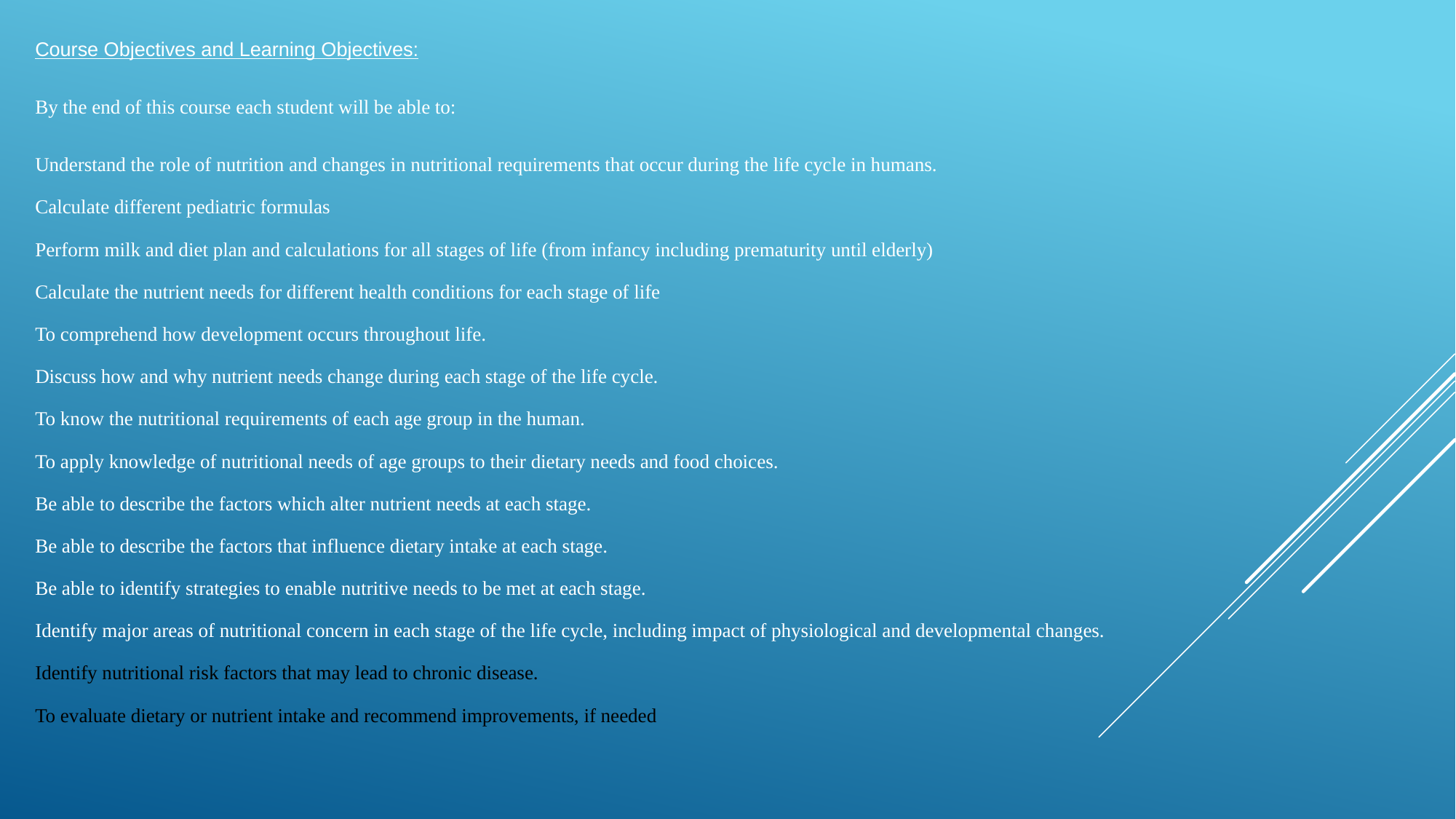

Course Objectives and Learning Objectives:
By the end of this course each student will be able to:
Understand the role of nutrition and changes in nutritional requirements that occur during the life cycle in humans.
Calculate different pediatric formulas
Perform milk and diet plan and calculations for all stages of life (from infancy including prematurity until elderly)
Calculate the nutrient needs for different health conditions for each stage of life
To comprehend how development occurs throughout life.
Discuss how and why nutrient needs change during each stage of the life cycle.
To know the nutritional requirements of each age group in the human.
To apply knowledge of nutritional needs of age groups to their dietary needs and food choices.
Be able to describe the factors which alter nutrient needs at each stage.
Be able to describe the factors that influence dietary intake at each stage.
Be able to identify strategies to enable nutritive needs to be met at each stage.
Identify major areas of nutritional concern in each stage of the life cycle, including impact of physiological and developmental changes.
Identify nutritional risk factors that may lead to chronic disease.
To evaluate dietary or nutrient intake and recommend improvements, if needed